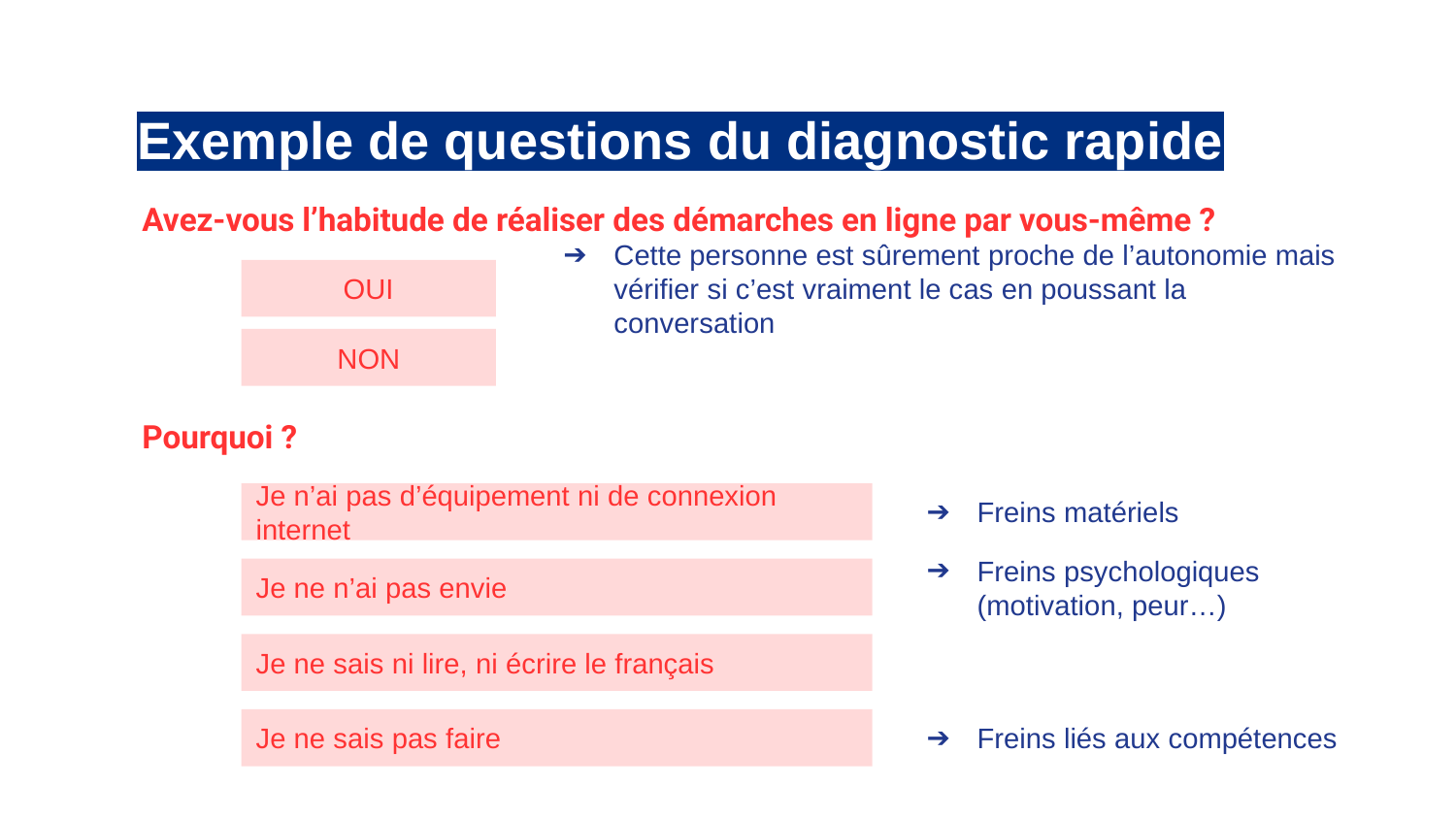

Exemple de questions du diagnostic rapide
Avez-vous l’habitude de réaliser des démarches en ligne par vous-même ?
OUI
Cette personne est sûrement proche de l’autonomie mais vérifier si c’est vraiment le cas en poussant la conversation
NON
Pourquoi ?
Je n’ai pas d’équipement ni de connexion internet
Freins matériels
Je ne n’ai pas envie
Freins psychologiques (motivation, peur…)
Je ne sais ni lire, ni écrire le français
Freins liés aux compétences
Je ne sais pas faire